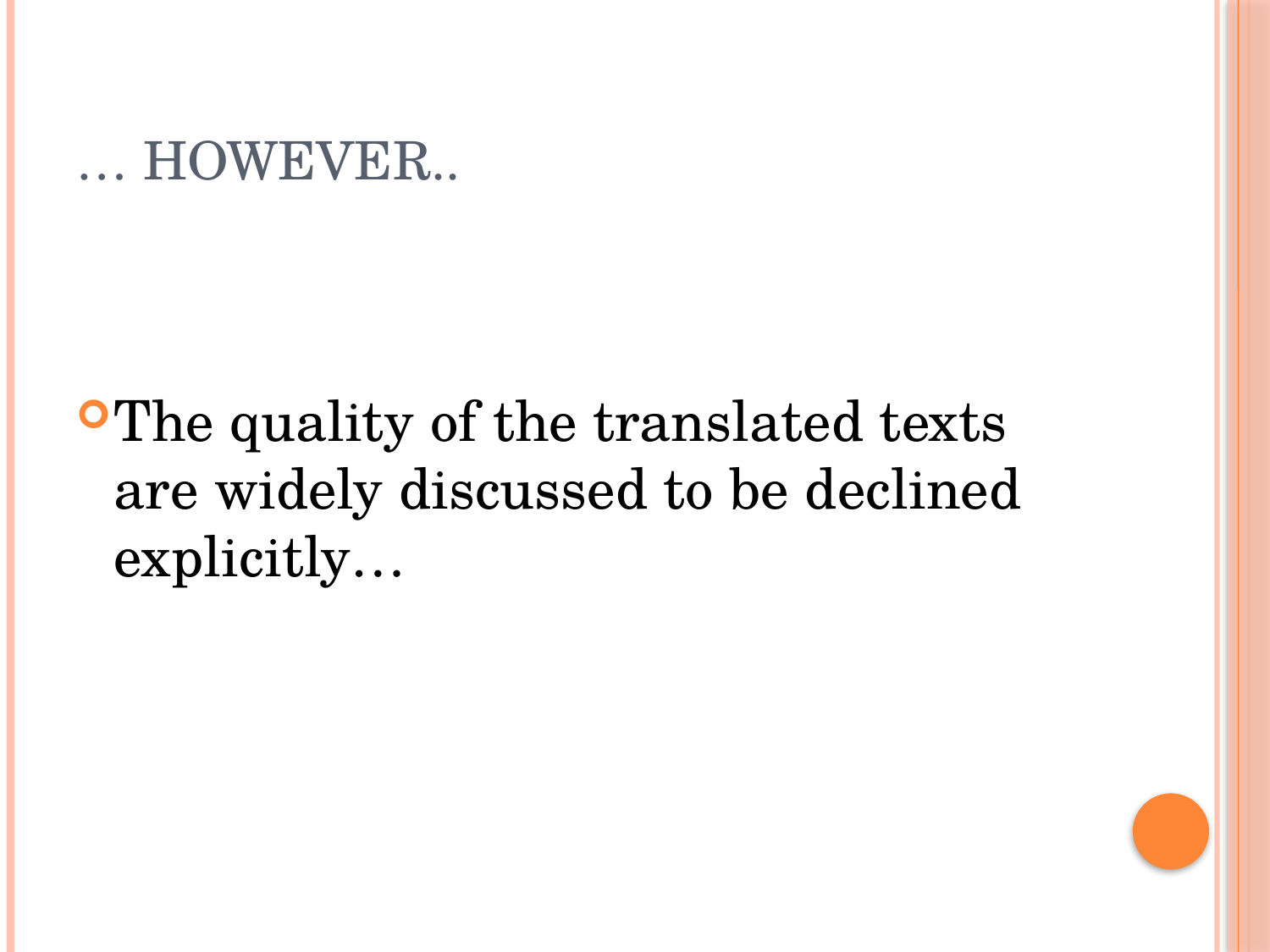

# … HOWEVER..

The quality of the translated texts are widely discussed to be declined explicitly…